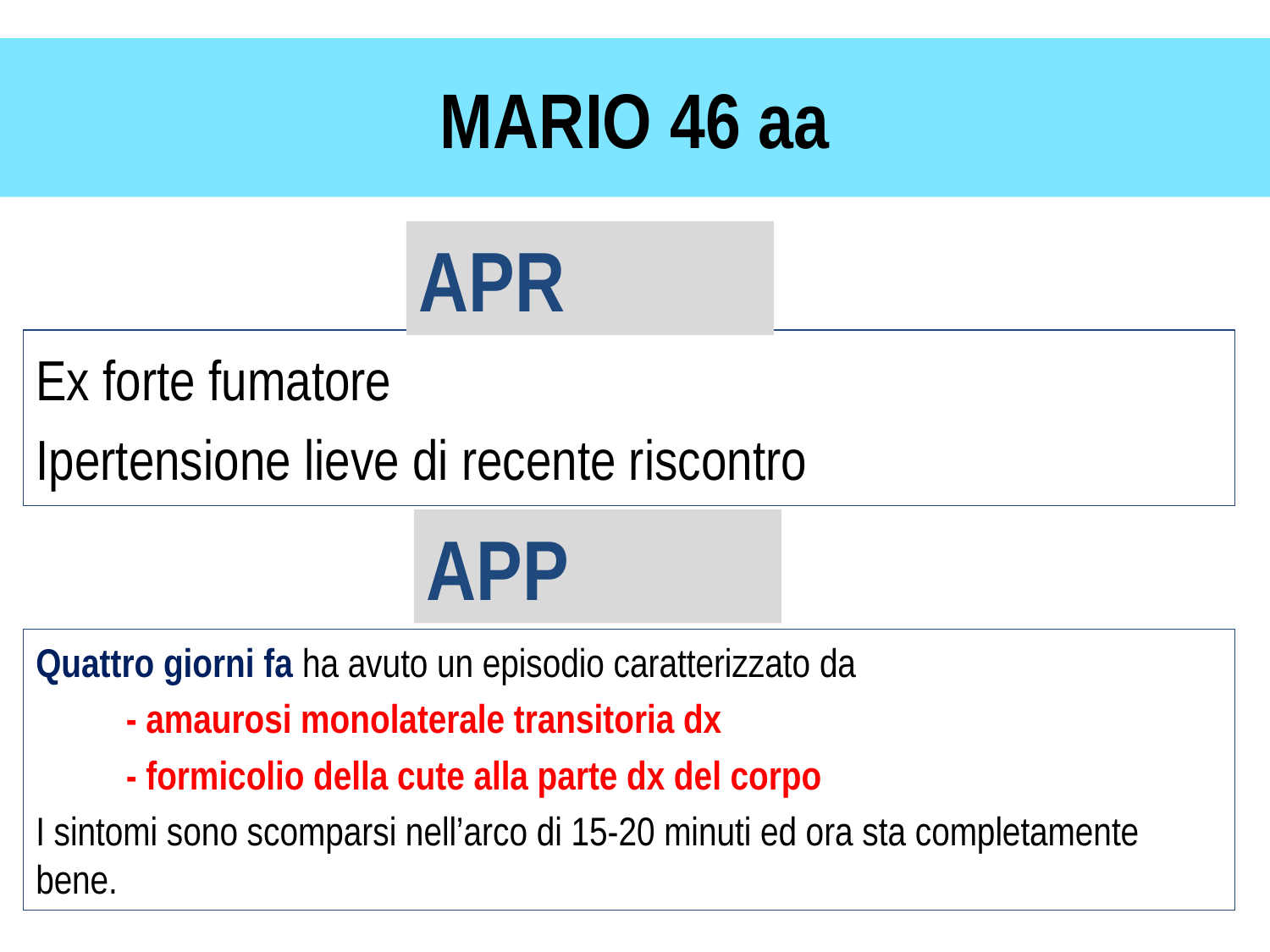

# MARIO 46 aa
APR
Ex forte fumatore
Ipertensione lieve di recente riscontro
APP
Quattro giorni fa ha avuto un episodio caratterizzato da
	- amaurosi monolaterale transitoria dx
	- formicolio della cute alla parte dx del corpo
I sintomi sono scomparsi nell’arco di 15-20 minuti ed ora sta completamente bene.